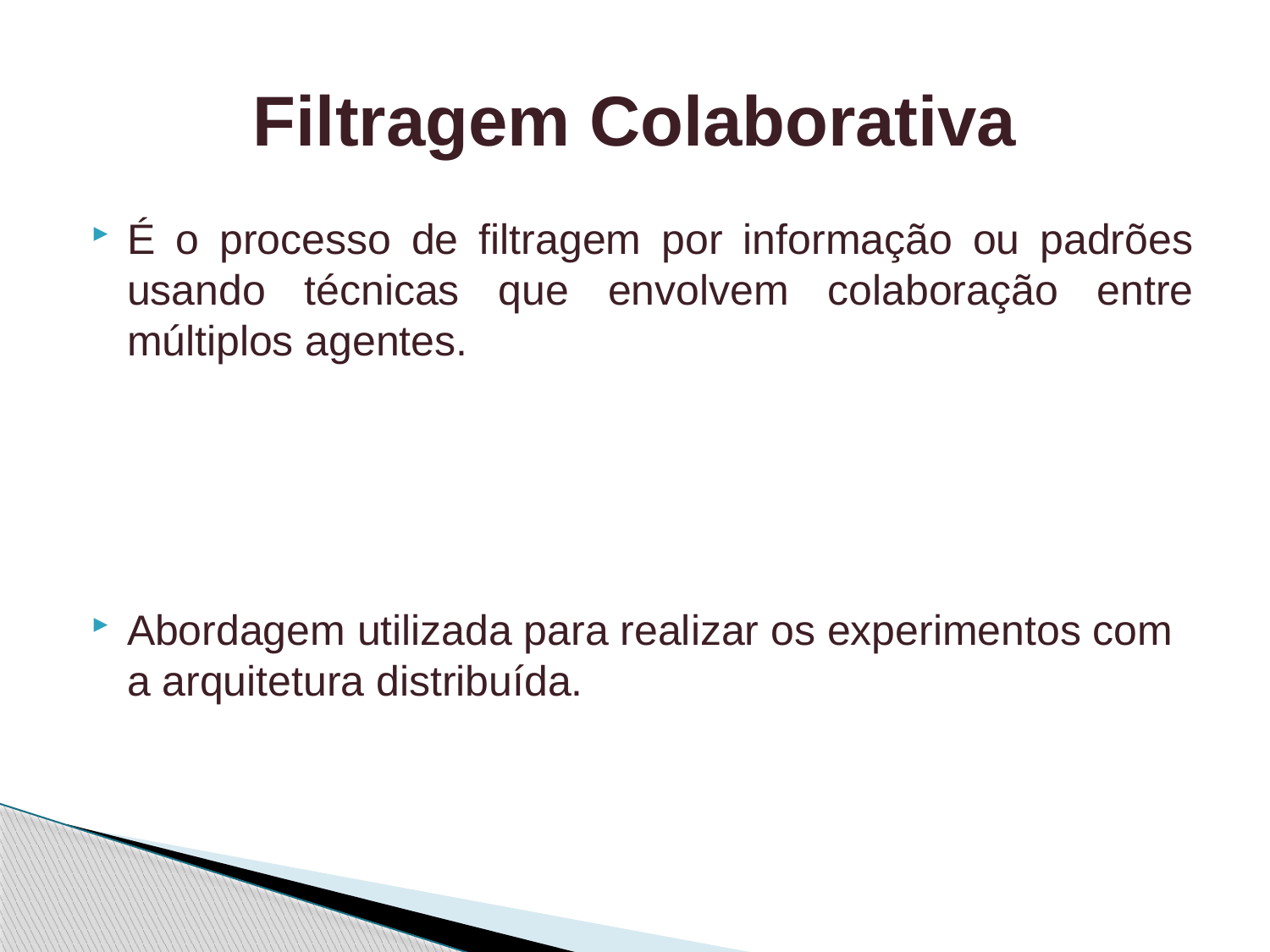

# Filtragem Colaborativa
É o processo de filtragem por informação ou padrões usando técnicas que envolvem colaboração entre múltiplos agentes.

Abordagem utilizada para realizar os experimentos com a arquitetura distribuída.